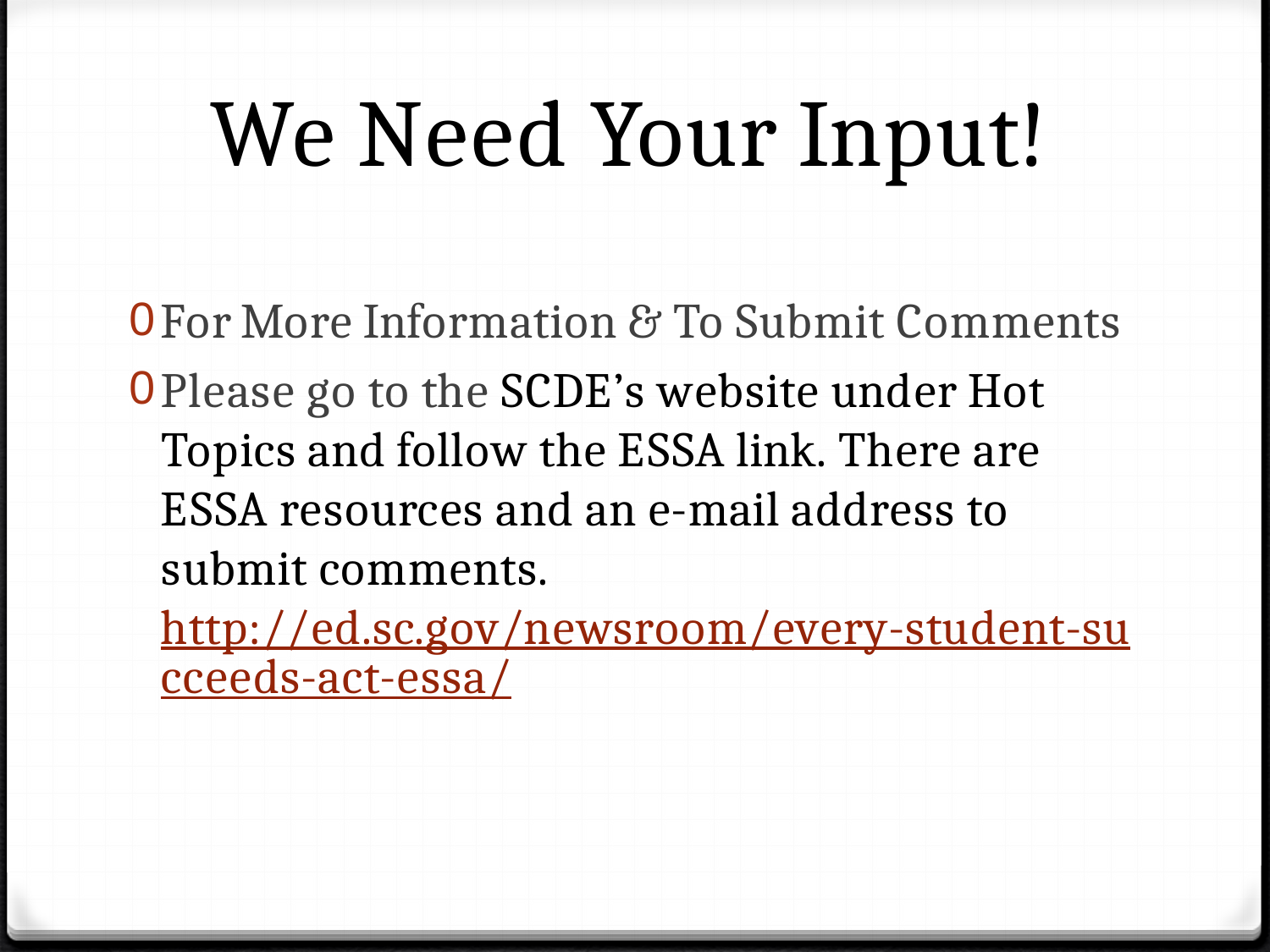

# We Need Your Input!
For More Information & To Submit Comments
Please go to the SCDE’s website under Hot Topics and follow the ESSA link. There are ESSA resources and an e-mail address to submit comments. http://ed.sc.gov/newsroom/every-student-succeeds-act-essa/